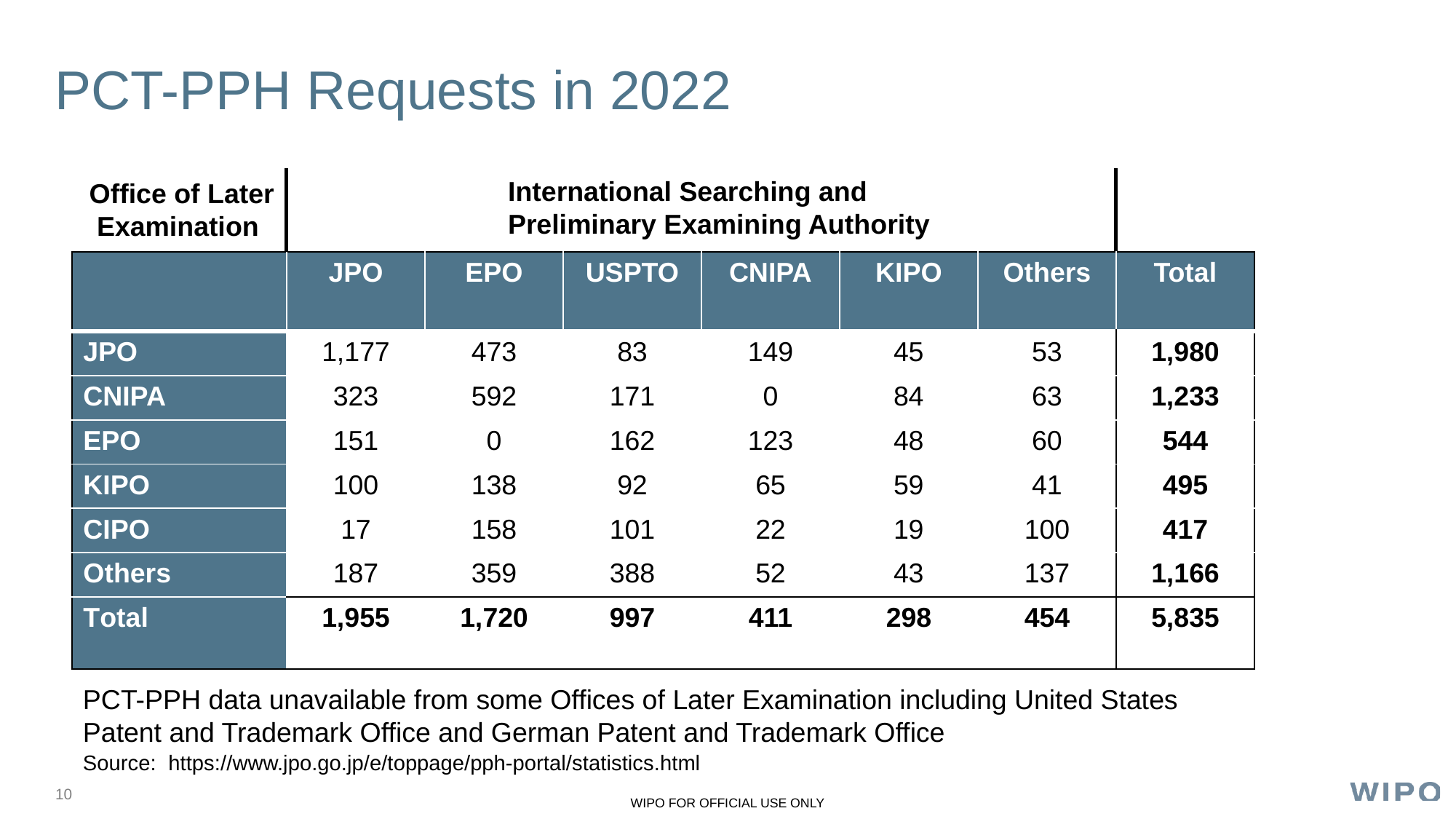

# PCT-PPH Requests in 2022
International Searching and
Preliminary Examining Authority
Office of Later
 Examination
|  | JPO | EPO | USPTO | CNIPA | KIPO | Others | Total |
| --- | --- | --- | --- | --- | --- | --- | --- |
| JPO | 1,177 | 473 | 83 | 149 | 45 | 53 | 1,980 |
| CNIPA | 323 | 592 | 171 | 0 | 84 | 63 | 1,233 |
| EPO | 151 | 0 | 162 | 123 | 48 | 60 | 544 |
| KIPO | 100 | 138 | 92 | 65 | 59 | 41 | 495 |
| CIPO | 17 | 158 | 101 | 22 | 19 | 100 | 417 |
| Others | 187 | 359 | 388 | 52 | 43 | 137 | 1,166 |
| Total | 1,955 | 1,720 | 997 | 411 | 298 | 454 | 5,835 |
PCT-PPH data unavailable from some Offices of Later Examination including United States Patent and Trademark Office and German Patent and Trademark Office
Source:  https://www.jpo.go.jp/e/toppage/pph-portal/statistics.html